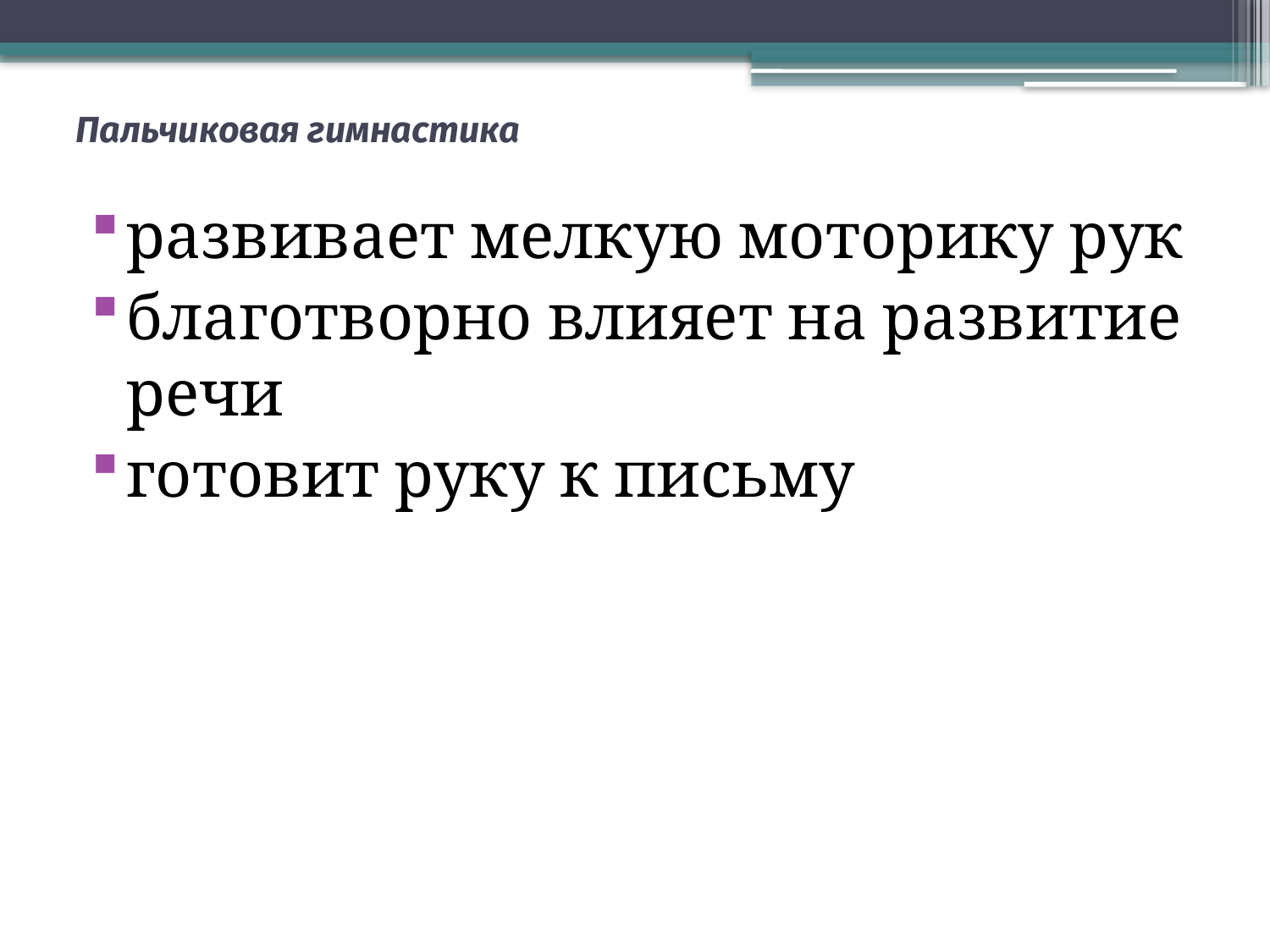

# Пальчиковая гимнастика
развивает мелкую моторику рук
благотворно влияет на развитие речи
готовит руку к письму